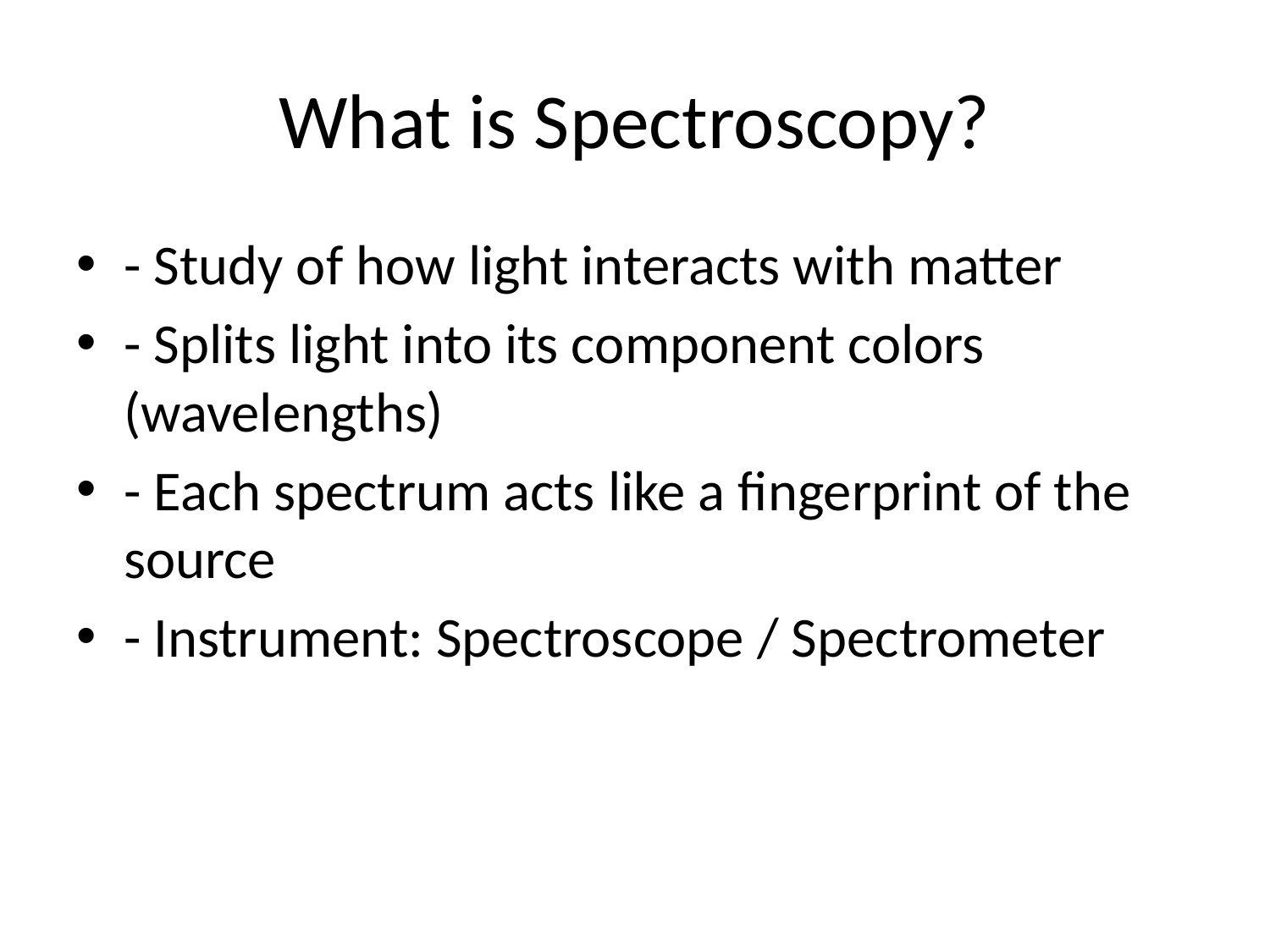

# What is Spectroscopy?
- Study of how light interacts with matter
- Splits light into its component colors (wavelengths)
- Each spectrum acts like a fingerprint of the source
- Instrument: Spectroscope / Spectrometer